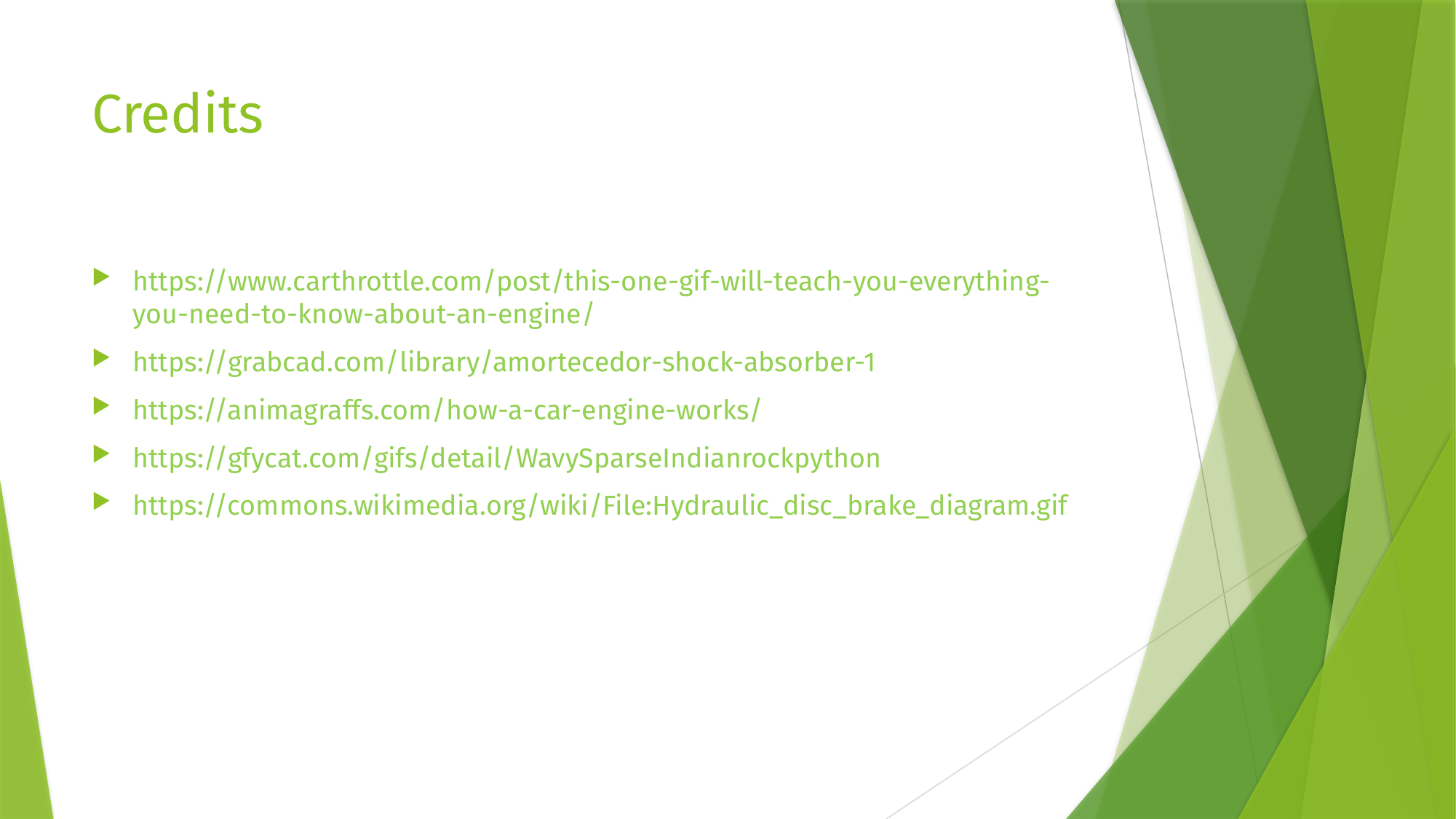

# Credits
https://www.carthrottle.com/post/this-one-gif-will-teach-you-everything-you-need-to-know-about-an-engine/
https://grabcad.com/library/amortecedor-shock-absorber-1
https://animagraffs.com/how-a-car-engine-works/
https://gfycat.com/gifs/detail/WavySparseIndianrockpython
https://commons.wikimedia.org/wiki/File:Hydraulic_disc_brake_diagram.gif